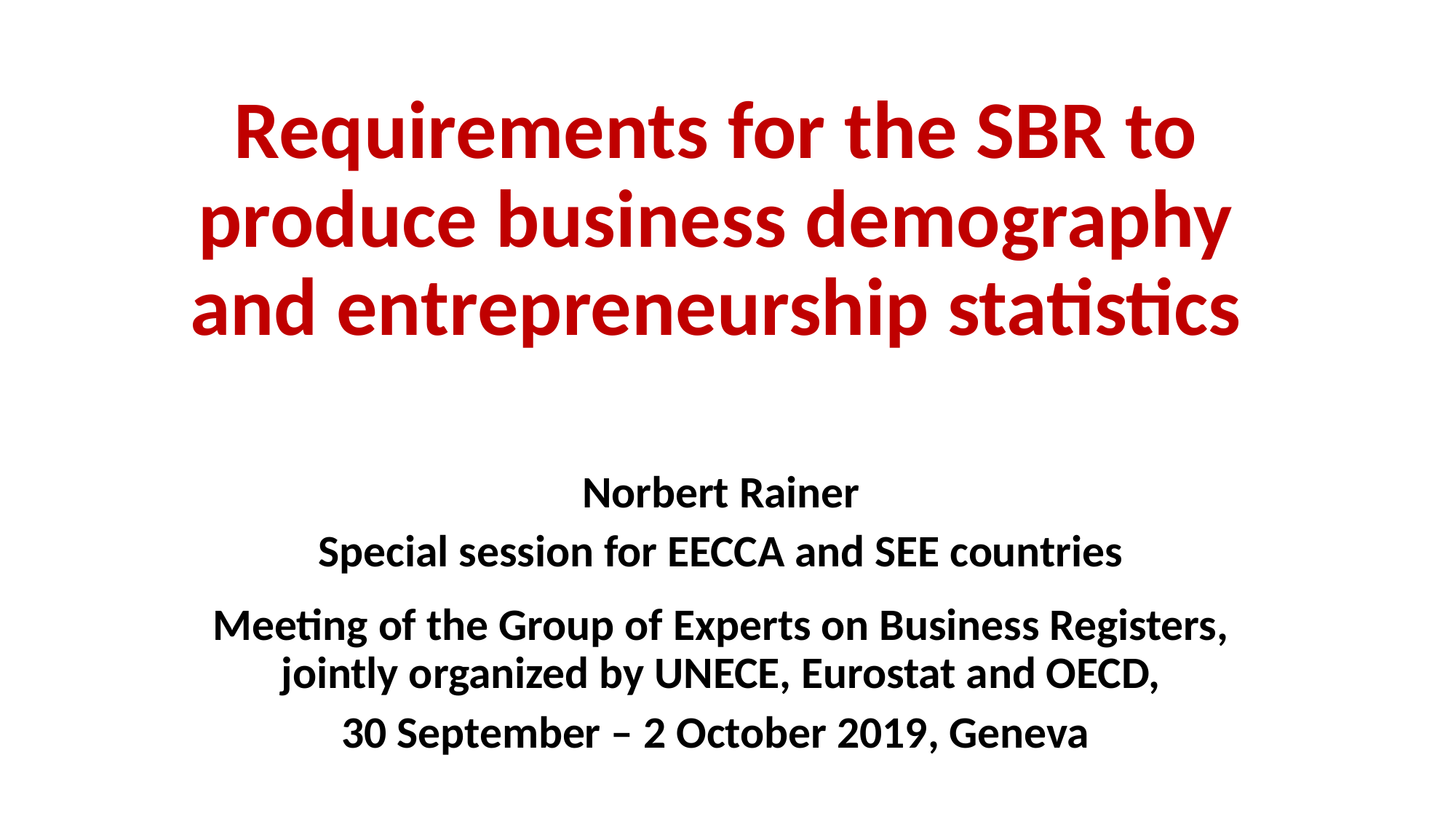

# Requirements for the SBR to produce business demography and entrepreneurship statistics

Norbert Rainer
Special session for EECCA and SEE countries
Meeting of the Group of Experts on Business Registers, jointly organized by UNECE, Eurostat and OECD,
30 September – 2 October 2019, Geneva